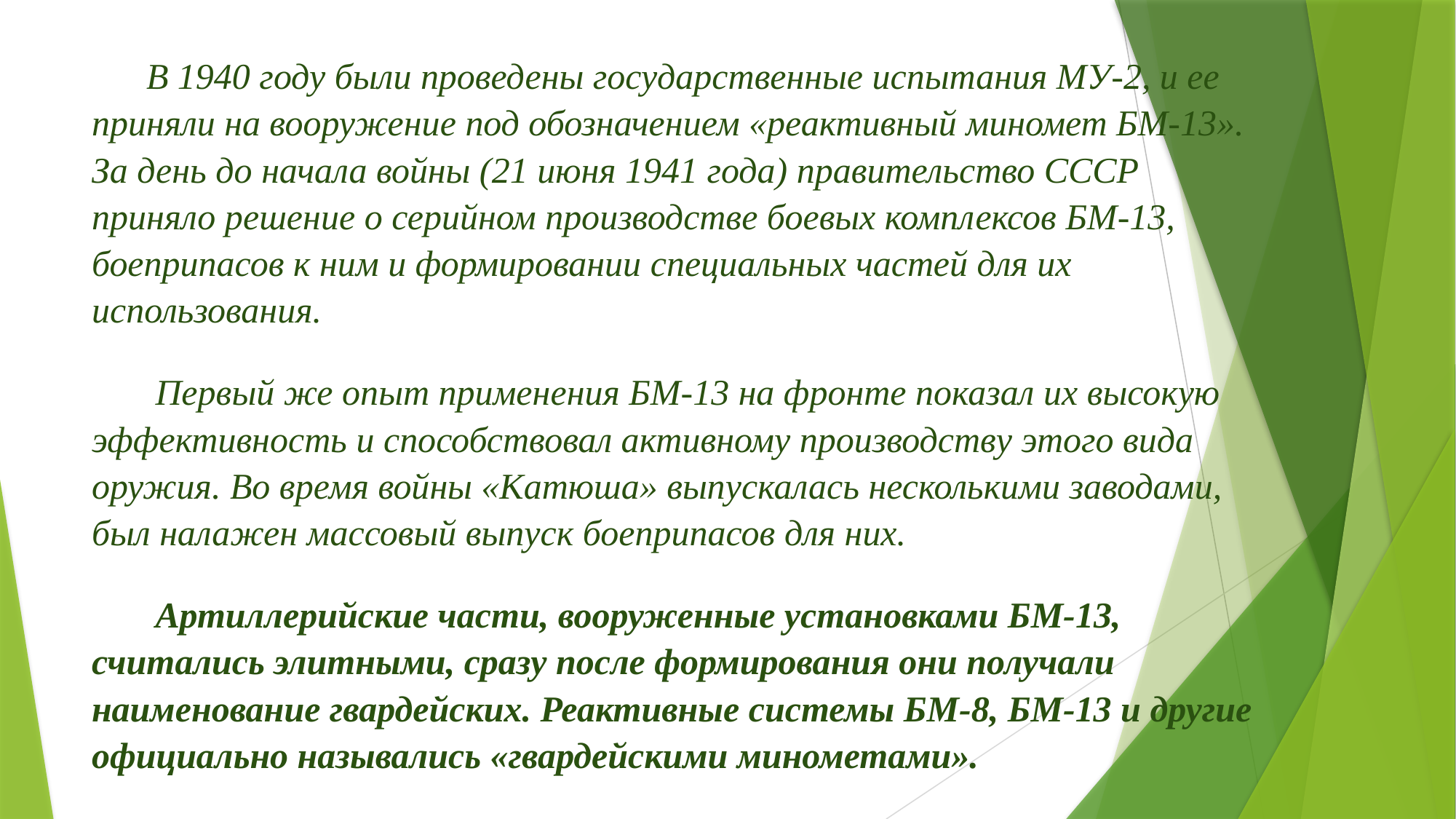

В 1940 году были проведены государственные испытания МУ-2, и ее приняли на вооружение под обозначением «реактивный миномет БМ-13». За день до начала войны (21 июня 1941 года) правительство СССР приняло решение о серийном производстве боевых комплексов БМ-13, боеприпасов к ним и формировании специальных частей для их использования.
       Первый же опыт применения БМ-13 на фронте показал их высокую эффективность и способствовал активному производству этого вида оружия. Во время войны «Катюша» выпускалась несколькими заводами, был налажен массовый выпуск боеприпасов для них.
       Артиллерийские части, вооруженные установками БМ-13, считались элитными, сразу после формирования они получали наименование гвардейских. Реактивные системы БМ-8, БМ-13 и другие официально назывались «гвардейскими минометами».